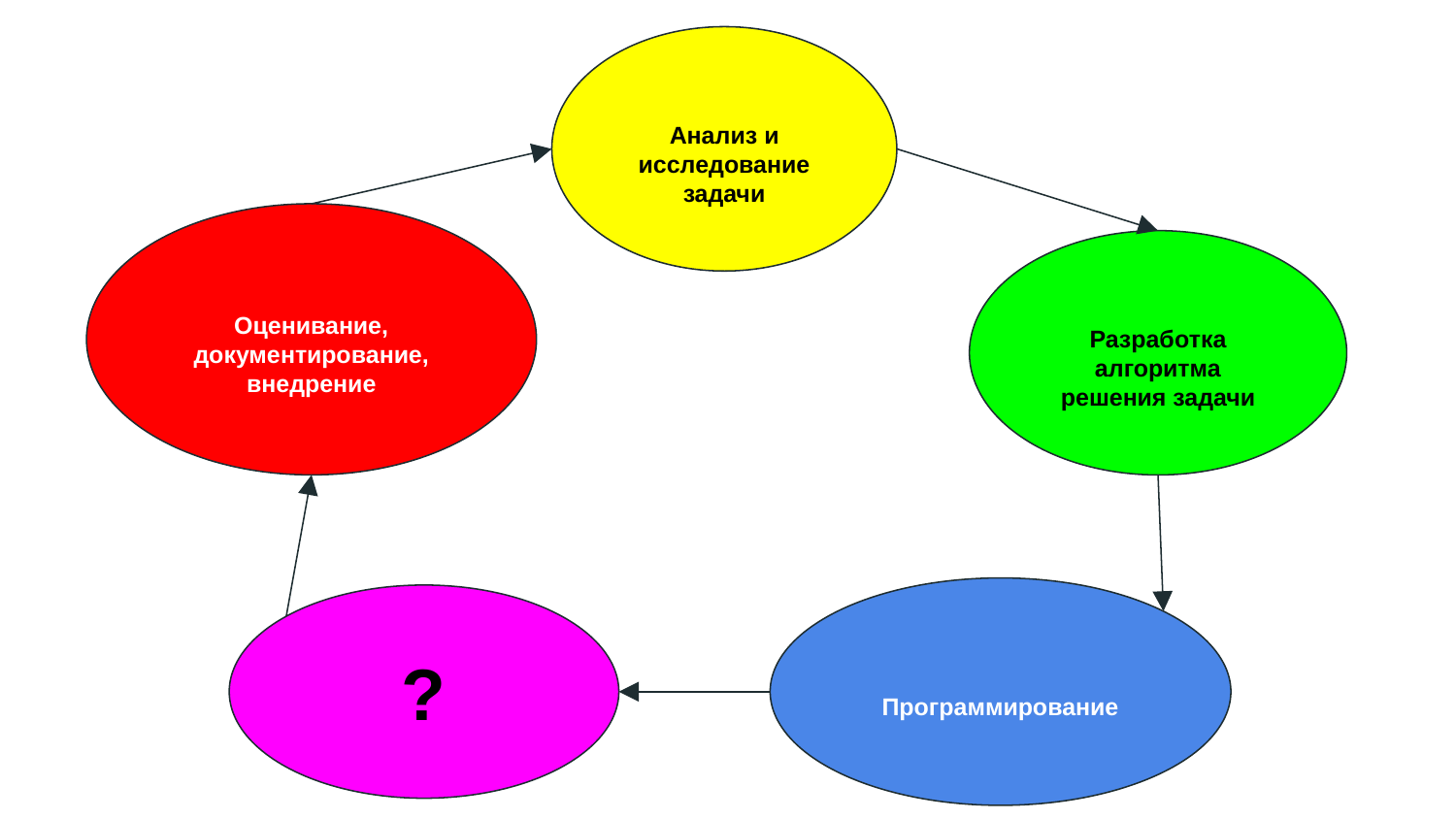

Анализ и исследование задачи

Оценивание, документирование, внедрение

Разработка алгоритма решения задачи

Программирование
?